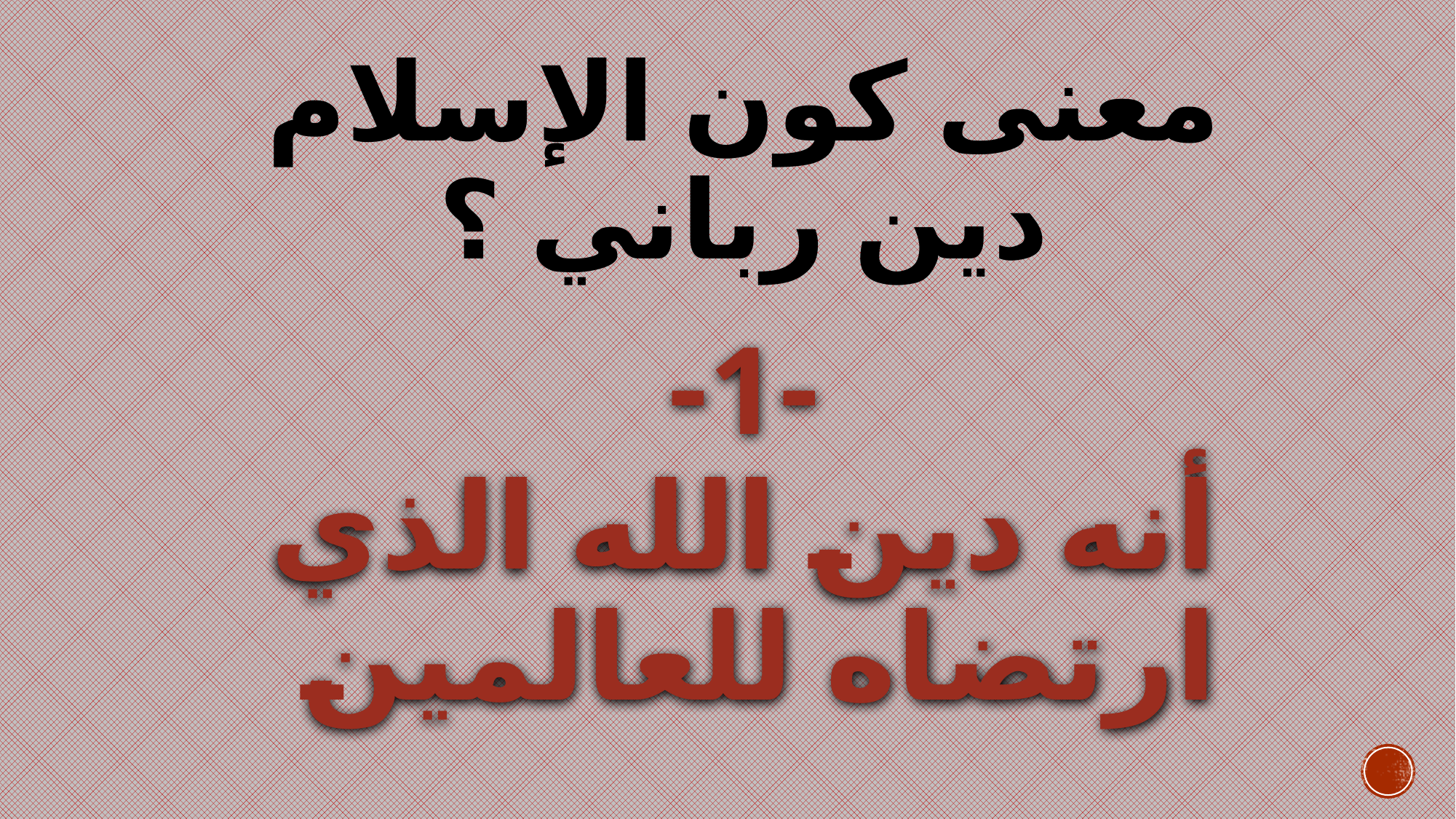

# معنى كون الإسلام دين رباني ؟

-1-
أنه دين الله الذي ارتضاه للعالمين